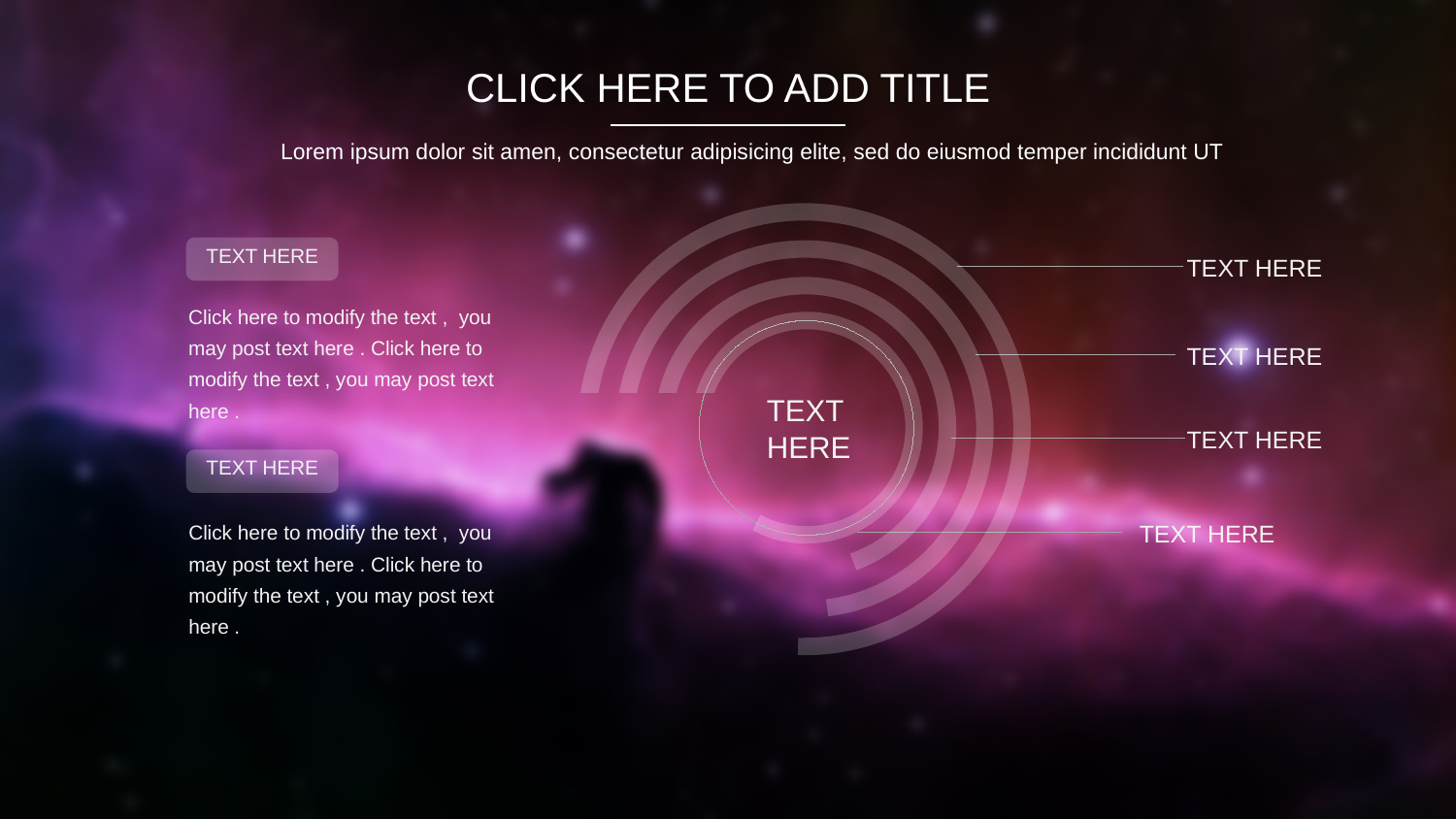

TEXT HERE

TEXT HERE

Click here to modify the text ,  you may post text here . Click here to modify the text , you may post text here .

   TEXT
   HERE
TEXT HERE

TEXT HERE

TEXT HERE
Click here to modify the text ,  you may post text here . Click here to modify the text , you may post text here .
TEXT HERE